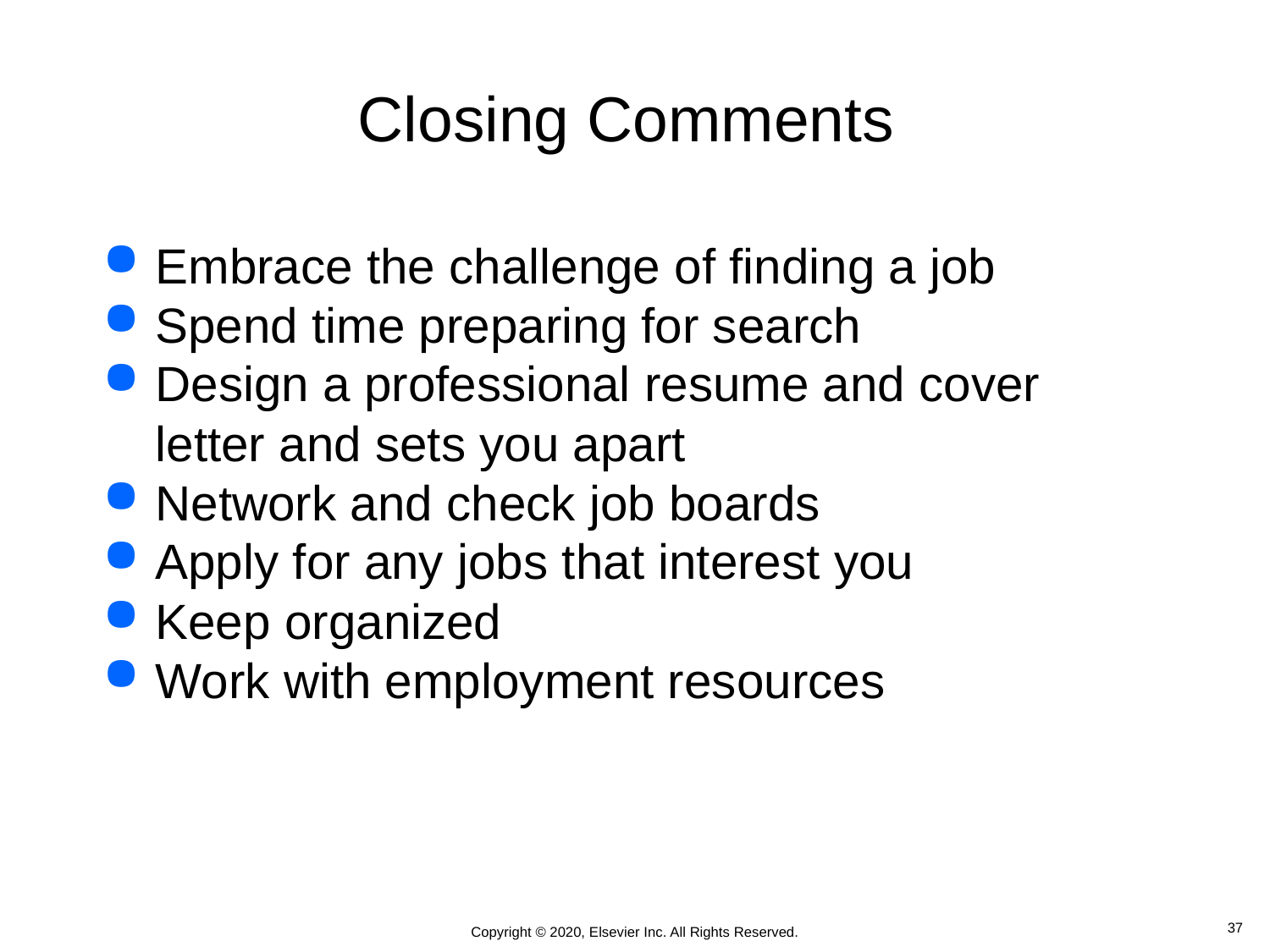

# Closing Comments
Embrace the challenge of finding a job
Spend time preparing for search
Design a professional resume and cover letter and sets you apart
Network and check job boards
Apply for any jobs that interest you
Keep organized
Work with employment resources
 37